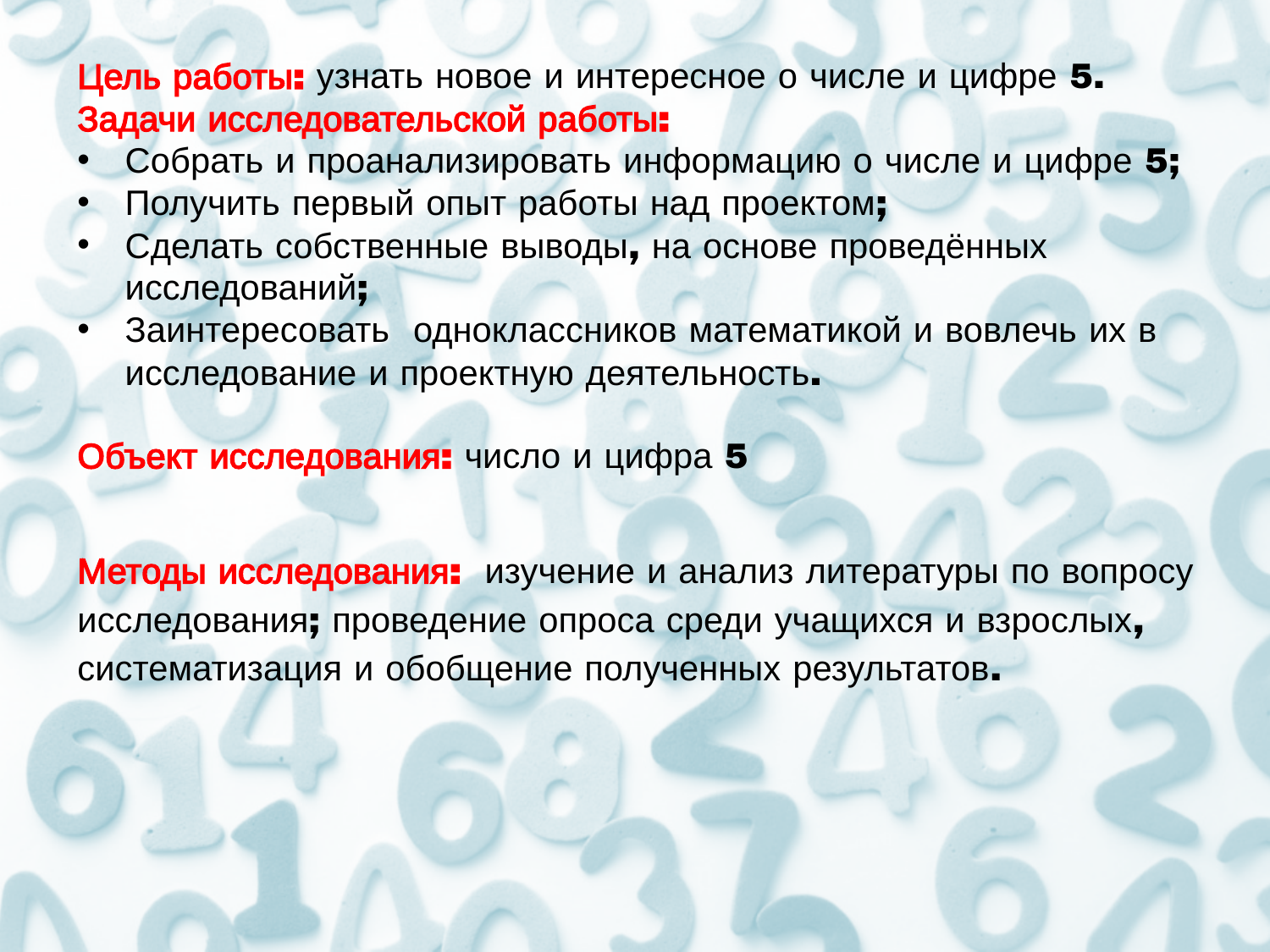

Цель работы: узнать новое и интересное о числе и цифре 5.
Задачи исследовательской работы:
Собрать и проанализировать информацию о числе и цифре 5;
Получить первый опыт работы над проектом;
Сделать собственные выводы, на основе проведённых исследований;
Заинтересовать  одноклассников математикой и вовлечь их в исследование и проектную деятельность.

Объект исследования: число и цифра 5

Методы исследования:  изучение и анализ литературы по вопросу исследования; проведение опроса среди учащихся и взрослых, систематизация и обобщение полученных результатов.